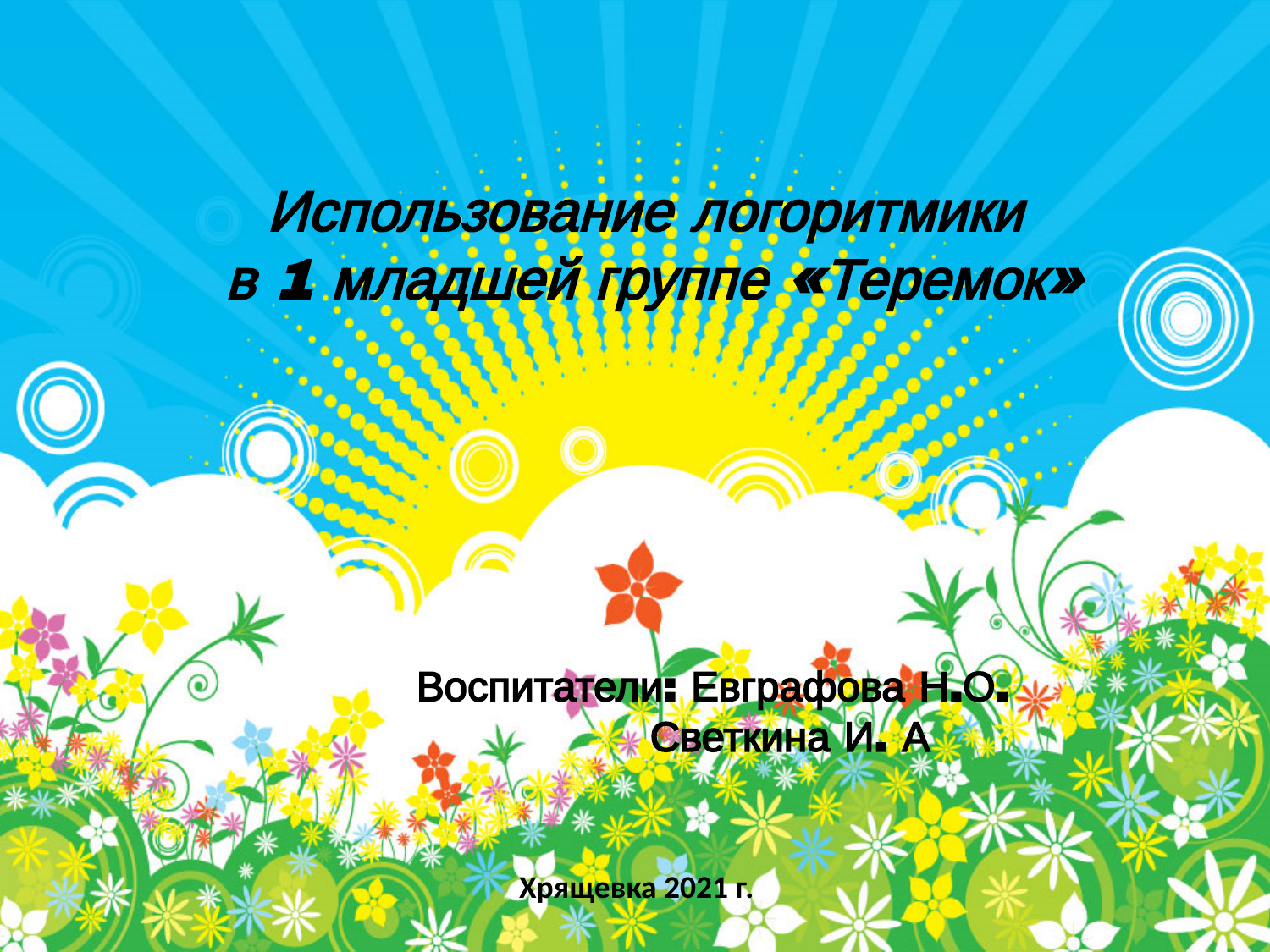

# Использование логоритмики в 1 младшей группе «Теремок»

Воспитатели: Евграфова Н.О.            Светкина И. А
Хрящевка 2021 г.